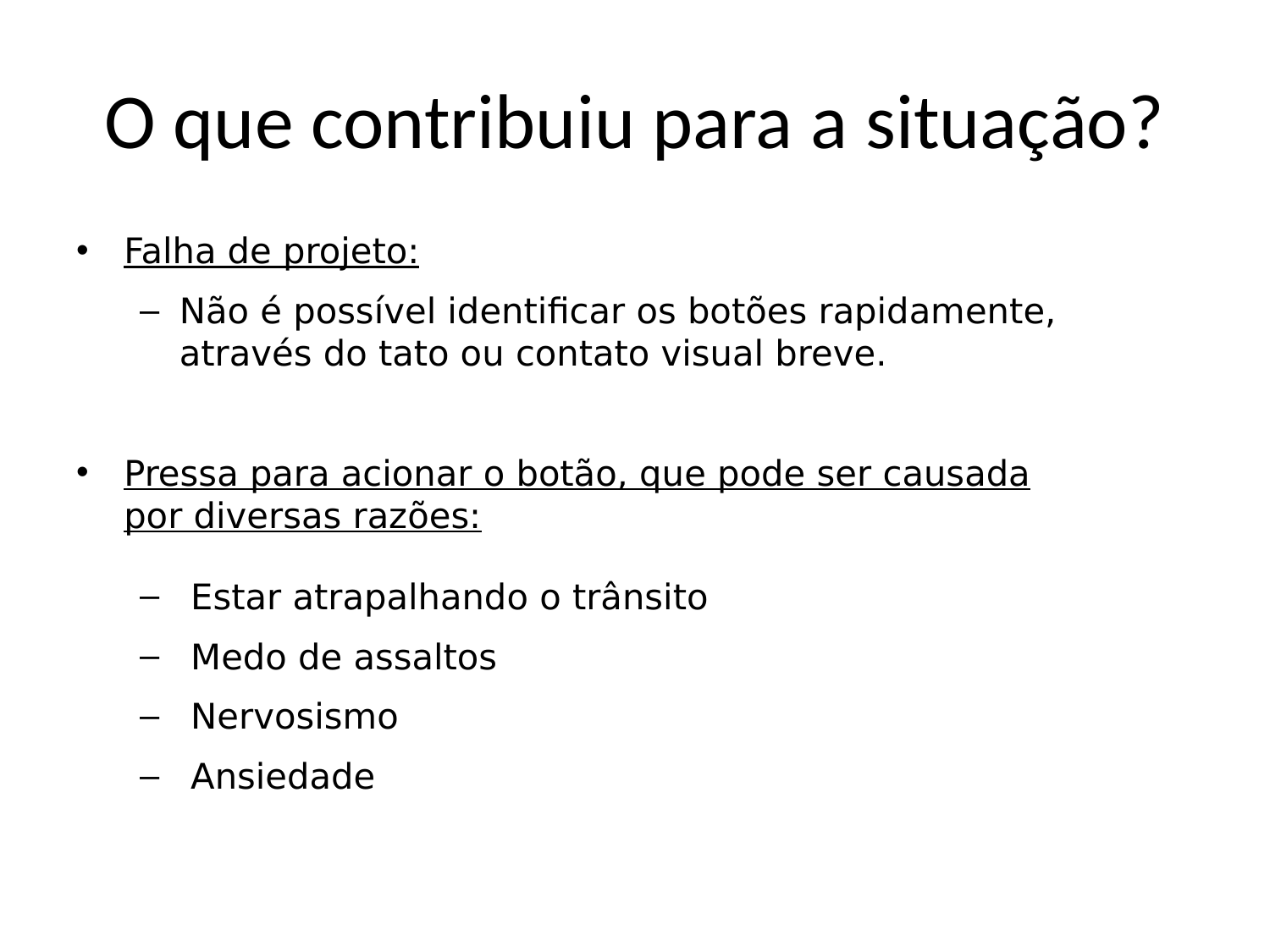

# O que contribuiu para a situação?
Falha de projeto:
Não é possível identificar os botões rapidamente, através do tato ou contato visual breve.

Pressa para acionar o botão, que pode ser causada por diversas razões:
 Estar atrapalhando o trânsito
 Medo de assaltos
 Nervosismo
 Ansiedade